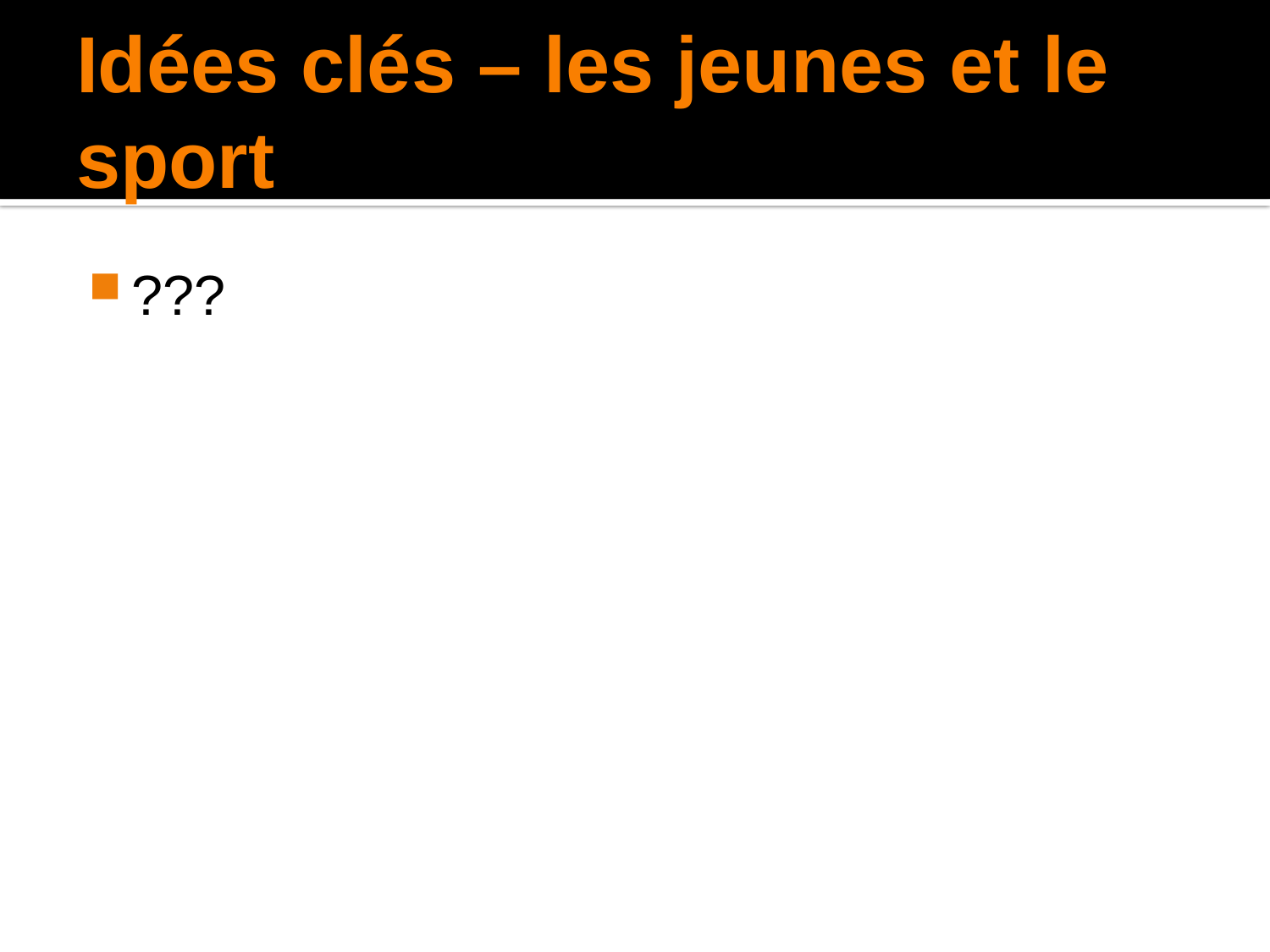

# Idées clés – les jeunes et le sport
???